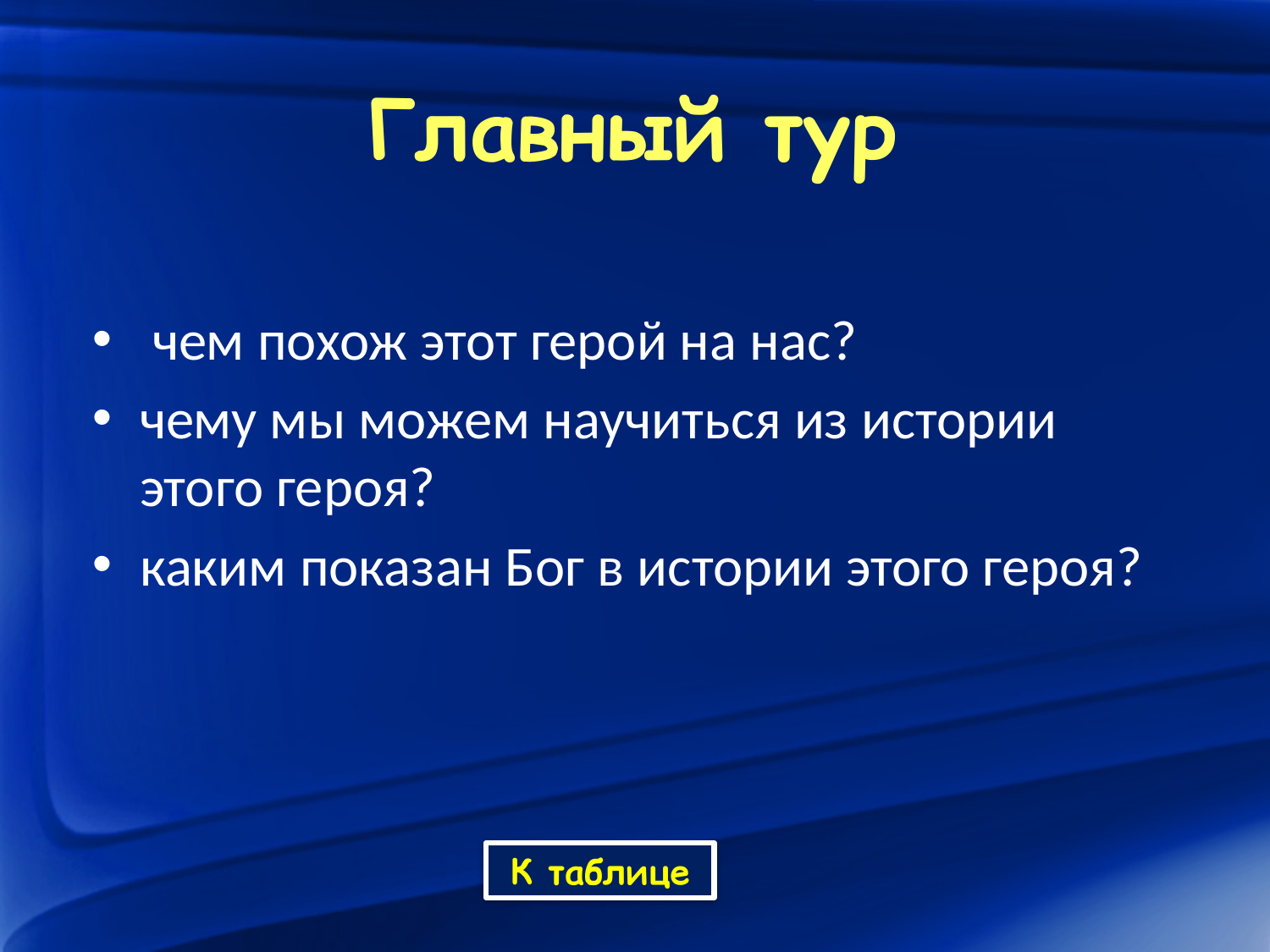

Главный тур
 чем похож этот герой на нас?
чему мы можем научиться из истории этого героя?
каким показан Бог в истории этого героя?
К таблице